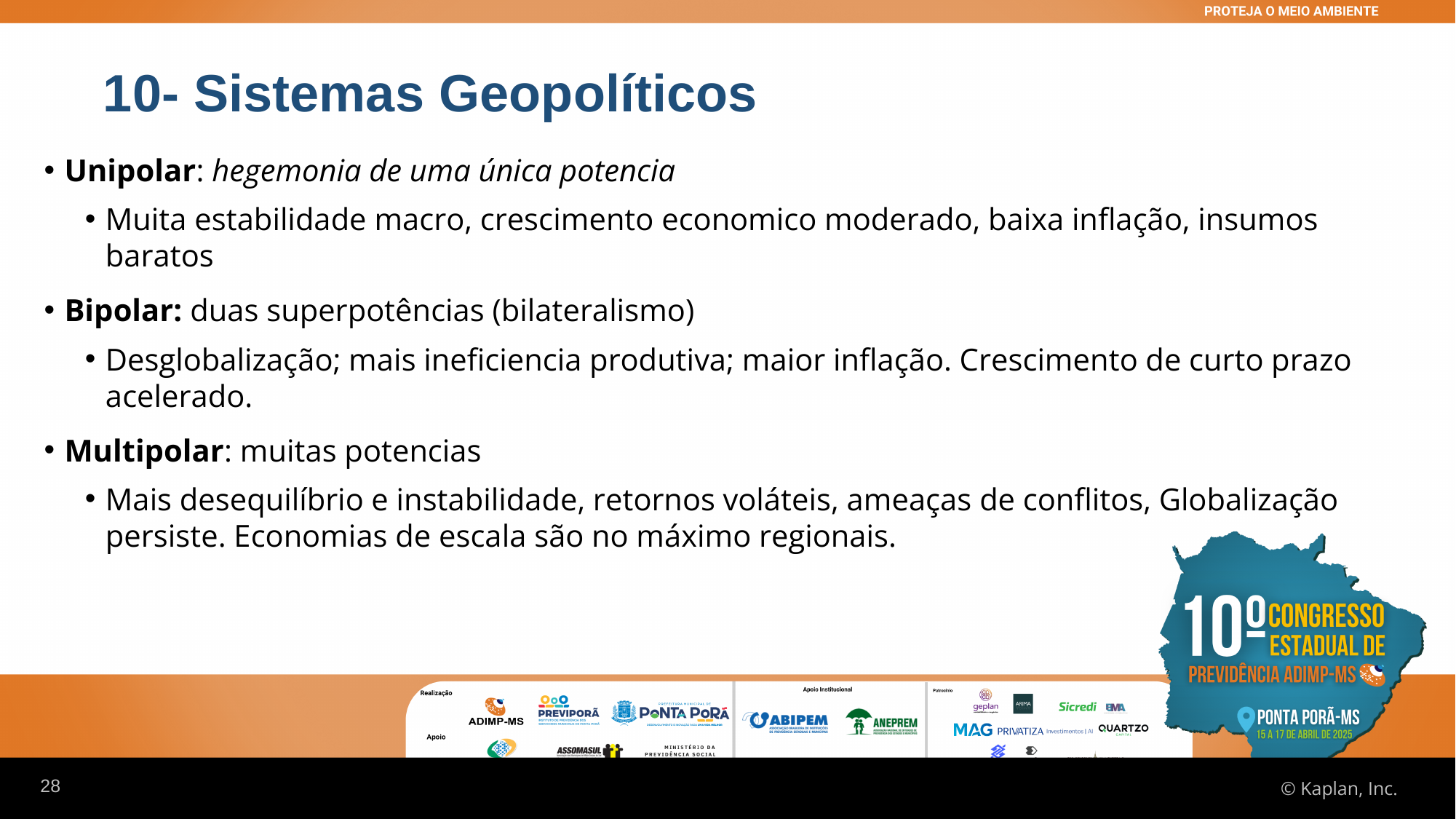

10- Sistemas Geopolíticos
Unipolar: hegemonia de uma única potencia
Muita estabilidade macro, crescimento economico moderado, baixa inflação, insumos baratos
Bipolar: duas superpotências (bilateralismo)
Desglobalização; mais ineficiencia produtiva; maior inflação. Crescimento de curto prazo acelerado.
Multipolar: muitas potencias
Mais desequilíbrio e instabilidade, retornos voláteis, ameaças de conflitos, Globalização persiste. Economias de escala são no máximo regionais.
28